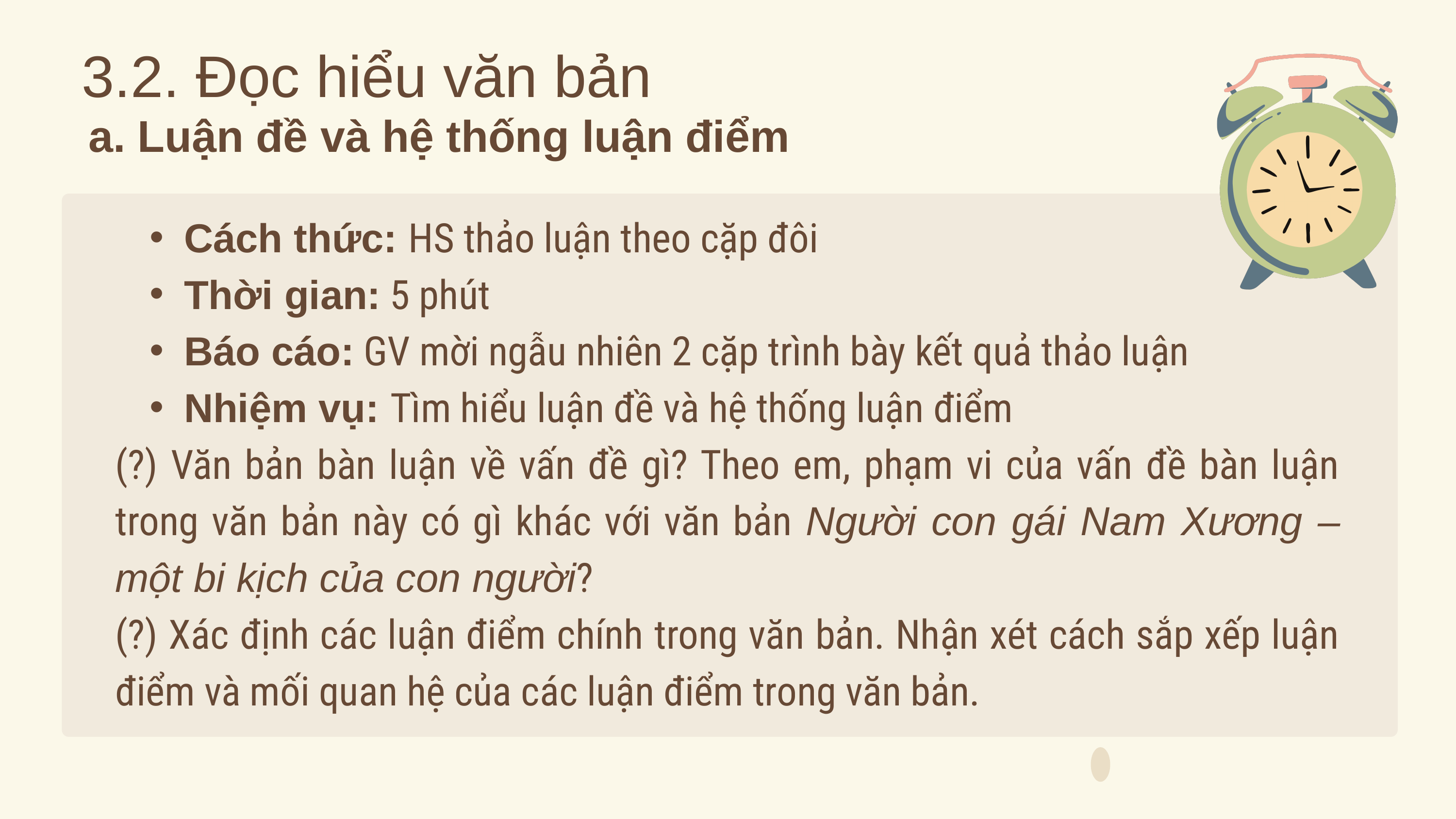

3.2. Đọc hiểu văn bản

a. Luận đề và hệ thống luận điểm

Cách thức: HS thảo luận theo cặp đôi
Thời gian: 5 phút
Báo cáo: GV mời ngẫu nhiên 2 cặp trình bày kết quả thảo luận
Nhiệm vụ: Tìm hiểu luận đề và hệ thống luận điểm
(?) Văn bản bàn luận về vấn đề gì? Theo em, phạm vi của vấn đề bàn luận trong văn bản này có gì khác với văn bản Người con gái Nam Xương – một bi kịch của con người?
(?) Xác định các luận điểm chính trong văn bản. Nhận xét cách sắp xếp luận điểm và mối quan hệ của các luận điểm trong văn bản.